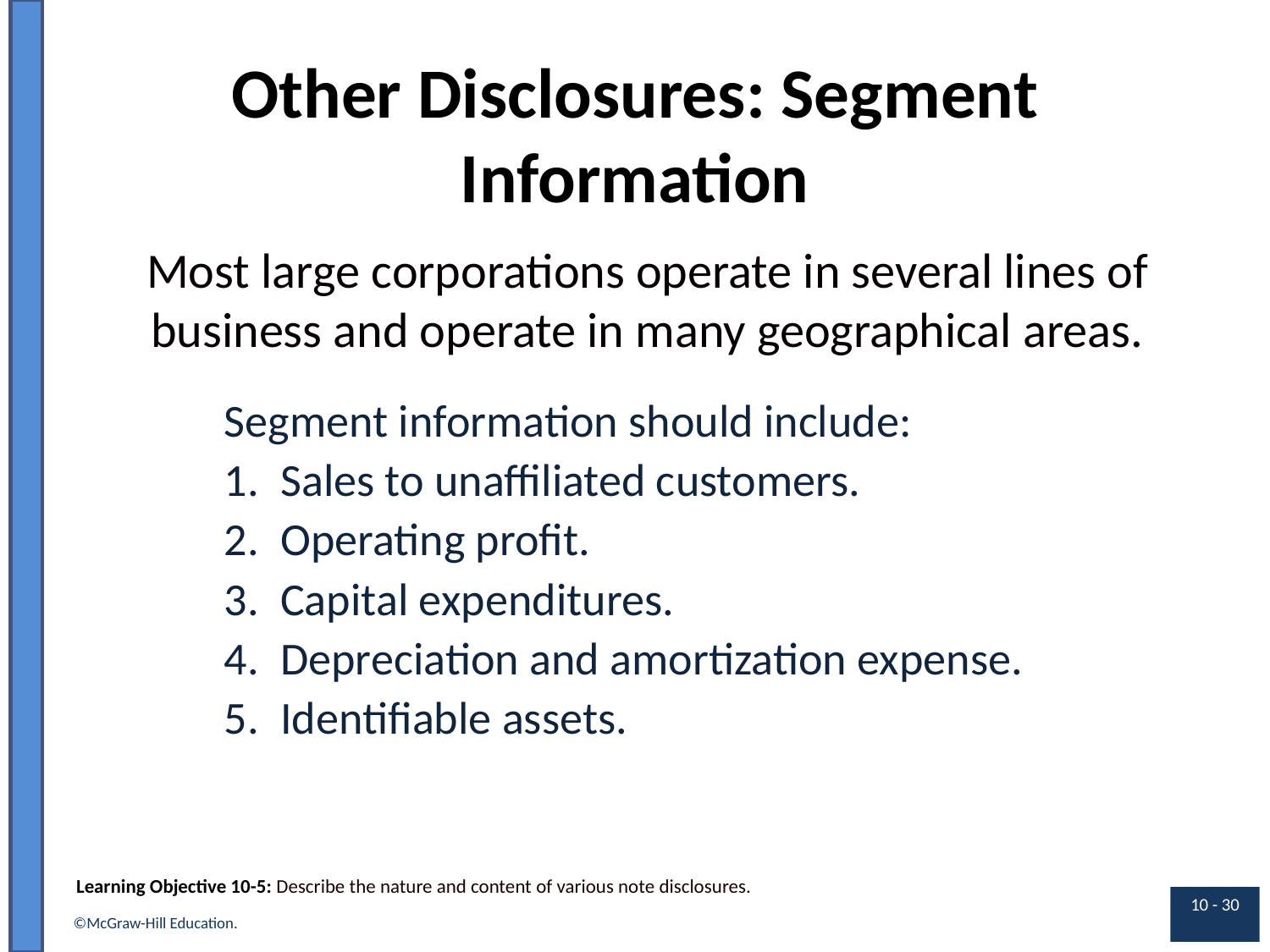

# Other Disclosures: Segment Information
Most large corporations operate in several lines of business and operate in many geographical areas.
Segment information should include:
Sales to unaffiliated customers.
Operating profit.
Capital expenditures.
Depreciation and amortization expense.
Identifiable assets.
Learning Objective 10-5: Describe the nature and content of various note disclosures.